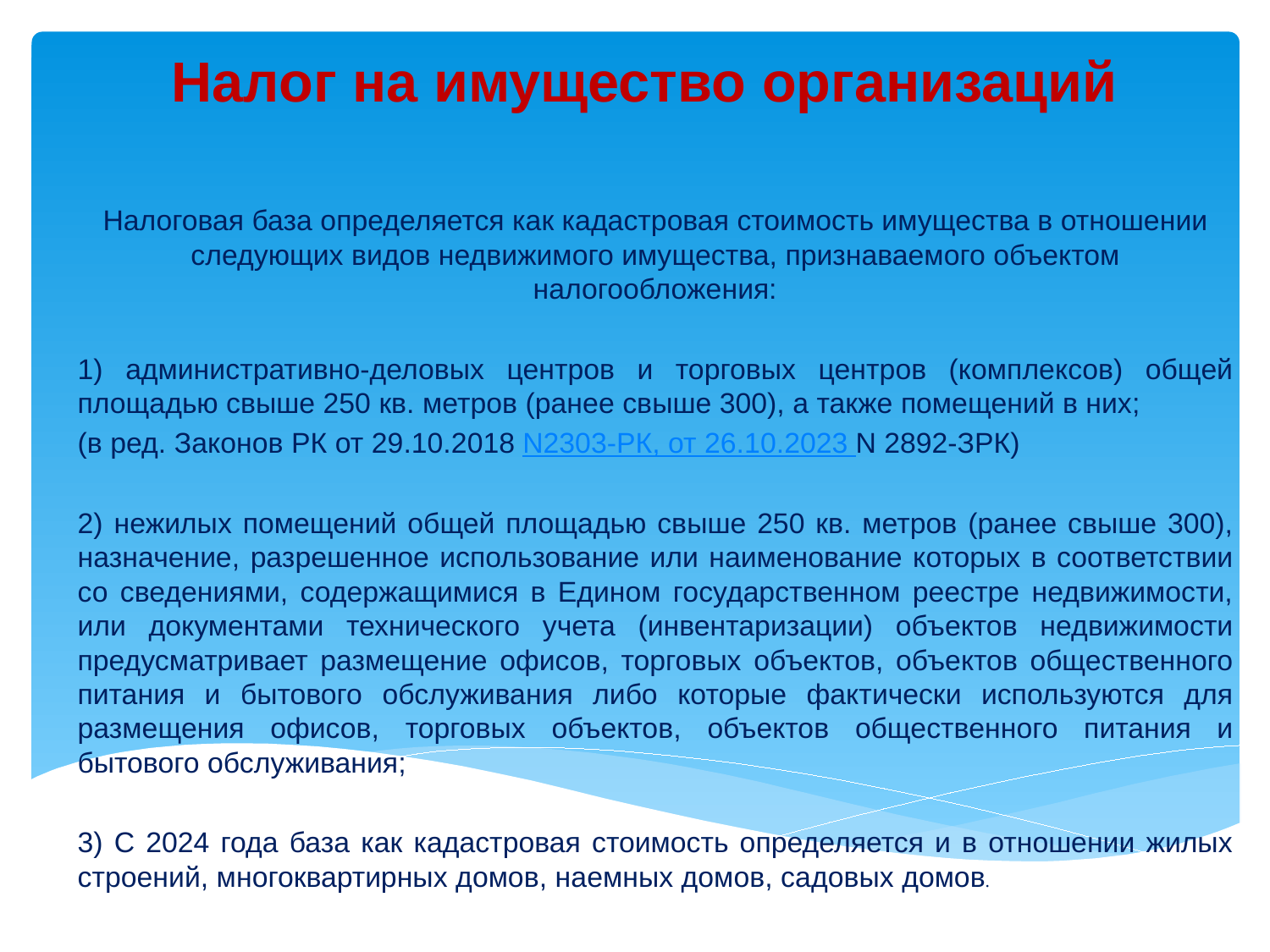

# Налог на имущество организаций
Налоговая база определяется как кадастровая стоимость имущества в отношении следующих видов недвижимого имущества, признаваемого объектом налогообложения:

1) административно-деловых центров и торговых центров (комплексов) общей площадью свыше 250 кв. метров (ранее свыше 300), а также помещений в них;
(в ред. Законов РК от 29.10.2018 N2303-РК, от 26.10.2023 N 2892-ЗРК)

2) нежилых помещений общей площадью свыше 250 кв. метров (ранее свыше 300), назначение, разрешенное использование или наименование которых в соответствии со сведениями, содержащимися в Едином государственном реестре недвижимости, или документами технического учета (инвентаризации) объектов недвижимости предусматривает размещение офисов, торговых объектов, объектов общественного питания и бытового обслуживания либо которые фактически используются для размещения офисов, торговых объектов, объектов общественного питания и бытового обслуживания;

3) С 2024 года база как кадастровая стоимость определяется и в отношении жилых строений, многоквартирных домов, наемных домов, садовых домов.